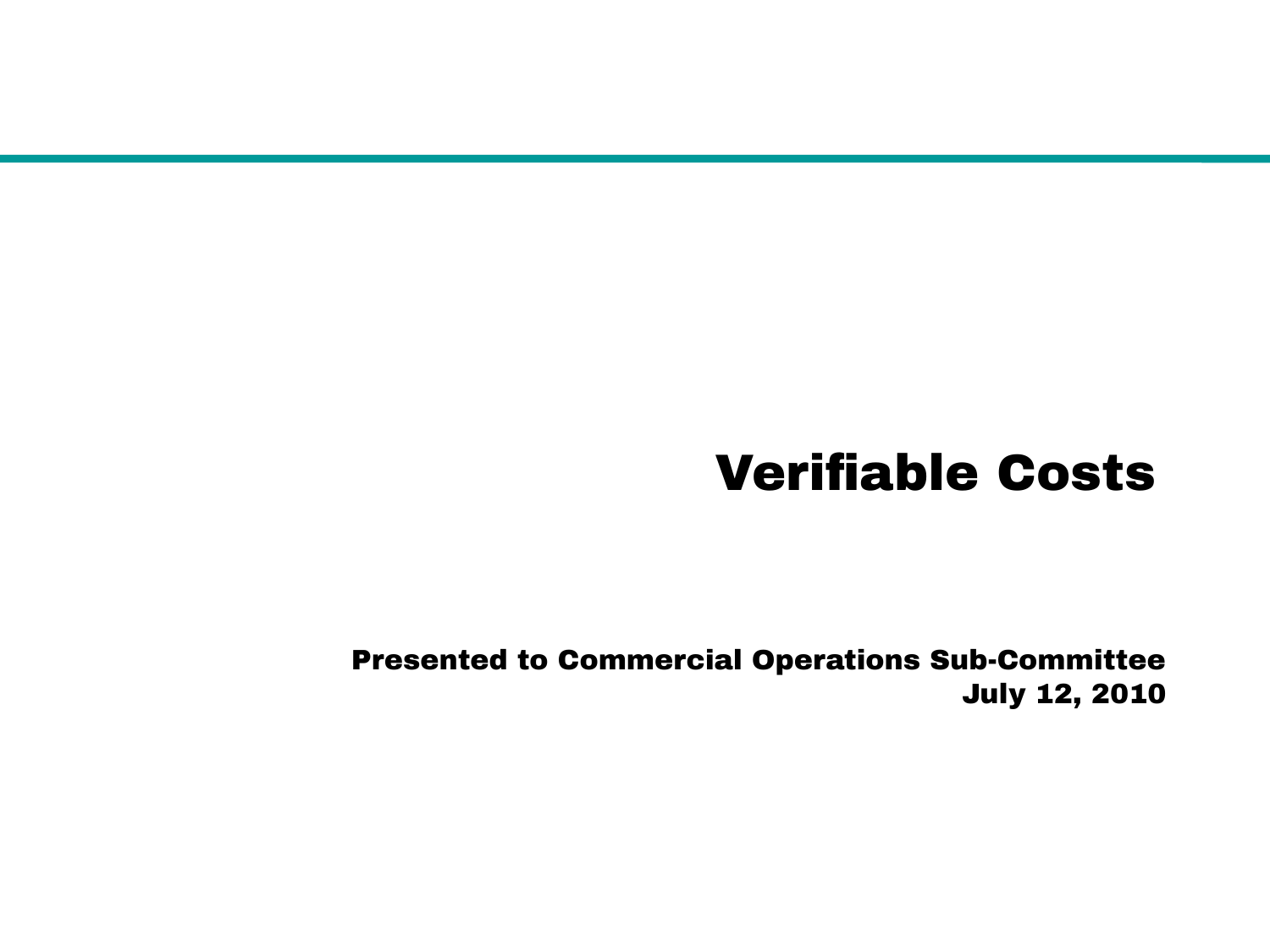

Verifiable Costs
Presented to Commercial Operations Sub-Committee
July 12, 2010